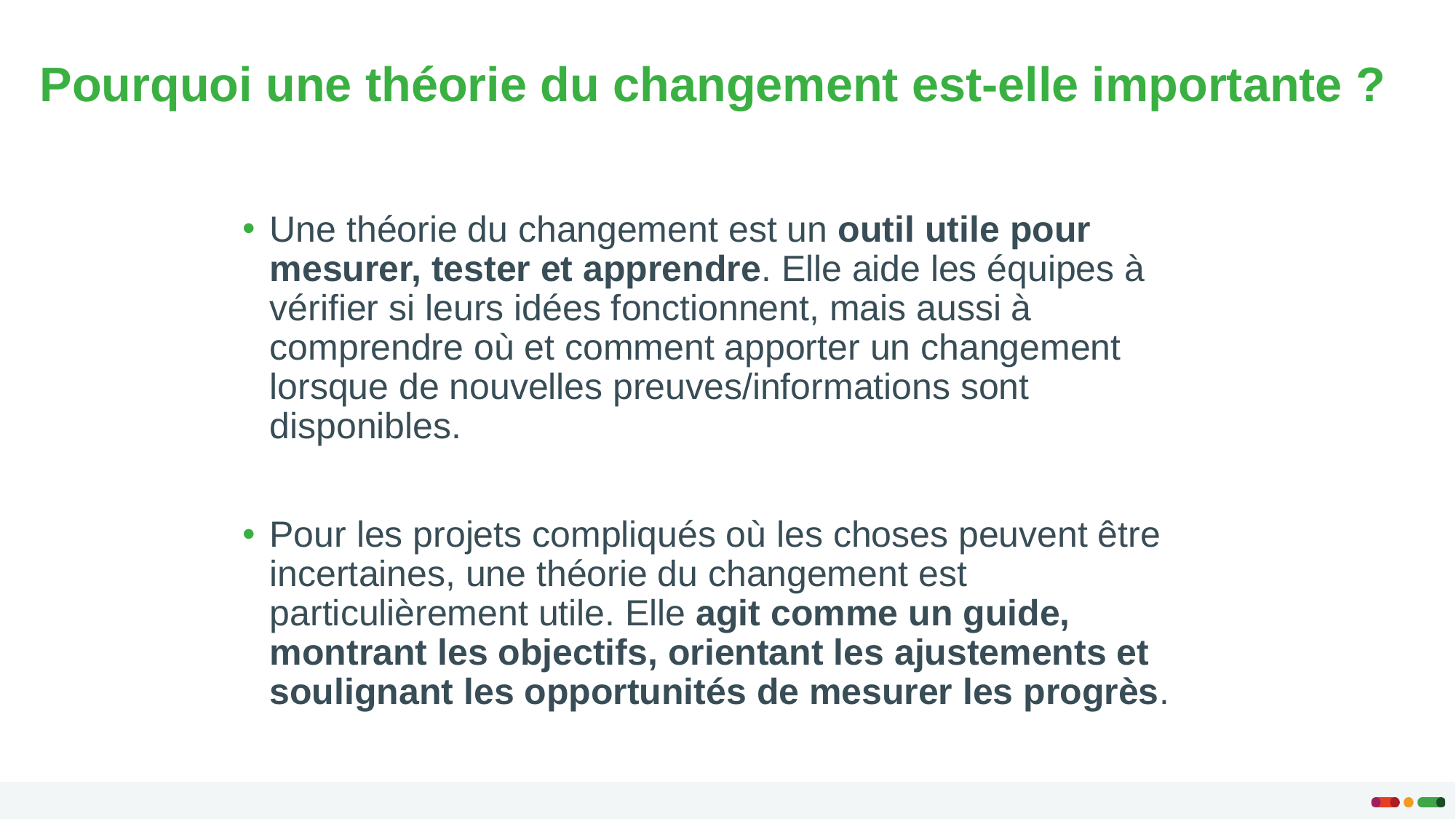

Pourquoi une théorie du changement est-elle importante ?
Une théorie du changement est un outil utile pour mesurer, tester et apprendre. Elle aide les équipes à vérifier si leurs idées fonctionnent, mais aussi à comprendre où et comment apporter un changement lorsque de nouvelles preuves/informations sont disponibles.

Pour les projets compliqués où les choses peuvent être incertaines, une théorie du changement est particulièrement utile. Elle agit comme un guide, montrant les objectifs, orientant les ajustements et soulignant les opportunités de mesurer les progrès.